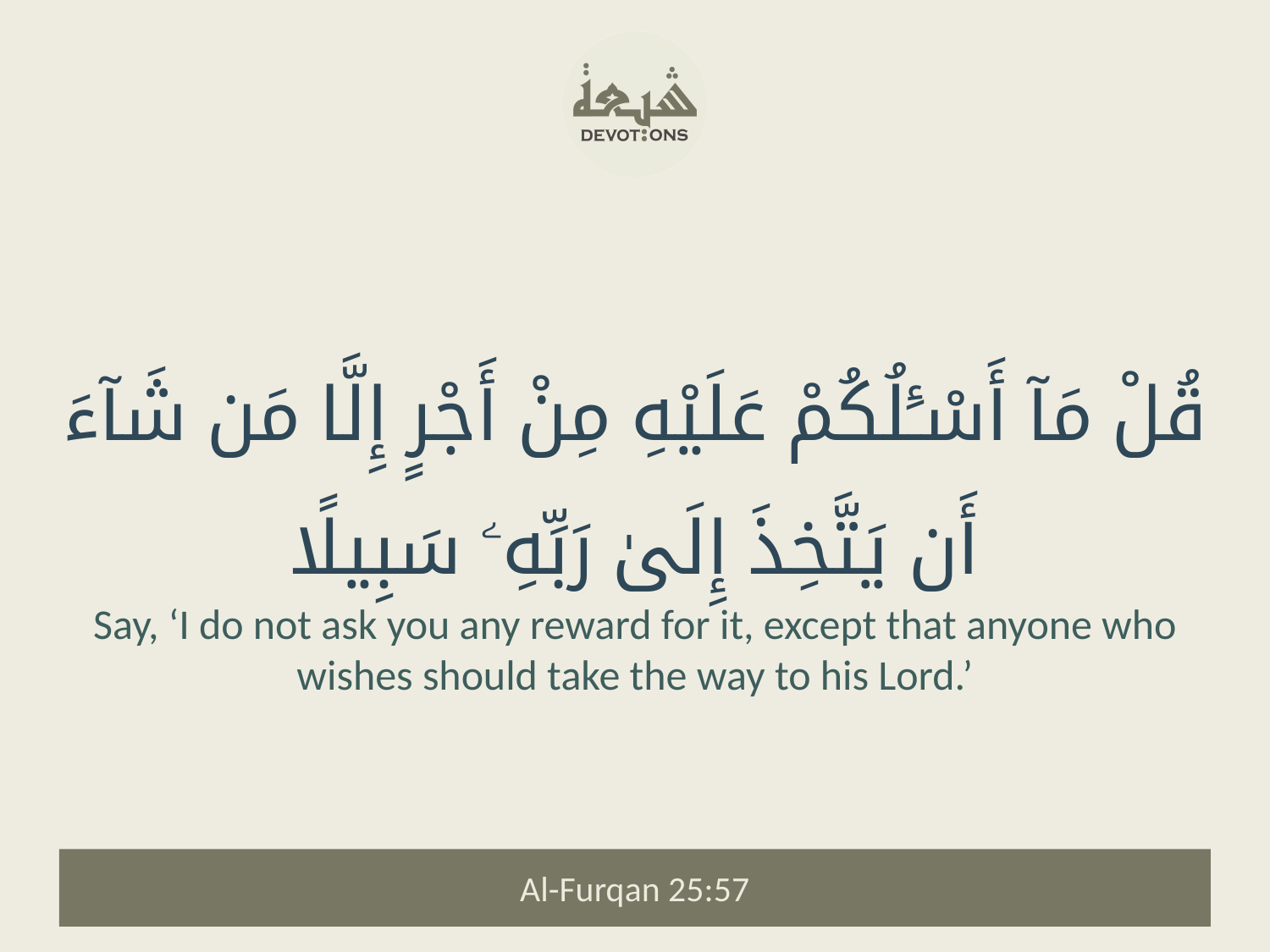

قُلْ مَآ أَسْـَٔلُكُمْ عَلَيْهِ مِنْ أَجْرٍ إِلَّا مَن شَآءَ أَن يَتَّخِذَ إِلَىٰ رَبِّهِۦ سَبِيلًا
Say, ‘I do not ask you any reward for it, except that anyone who wishes should take the way to his Lord.’
Al-Furqan 25:57